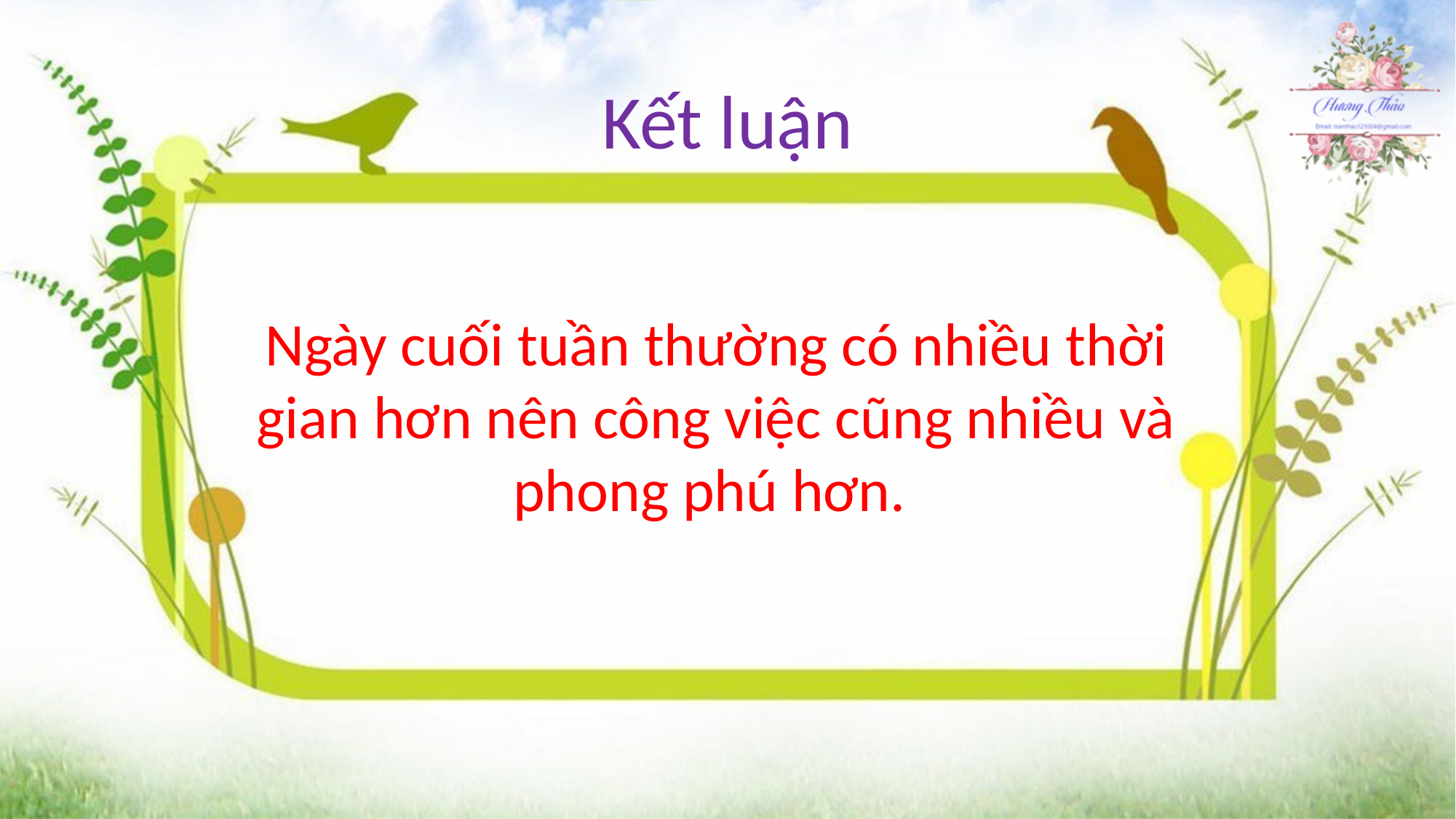

Kết luận
Ngày cuối tuần thường có nhiều thời gian hơn nên công việc cũng nhiều và phong phú hơn.